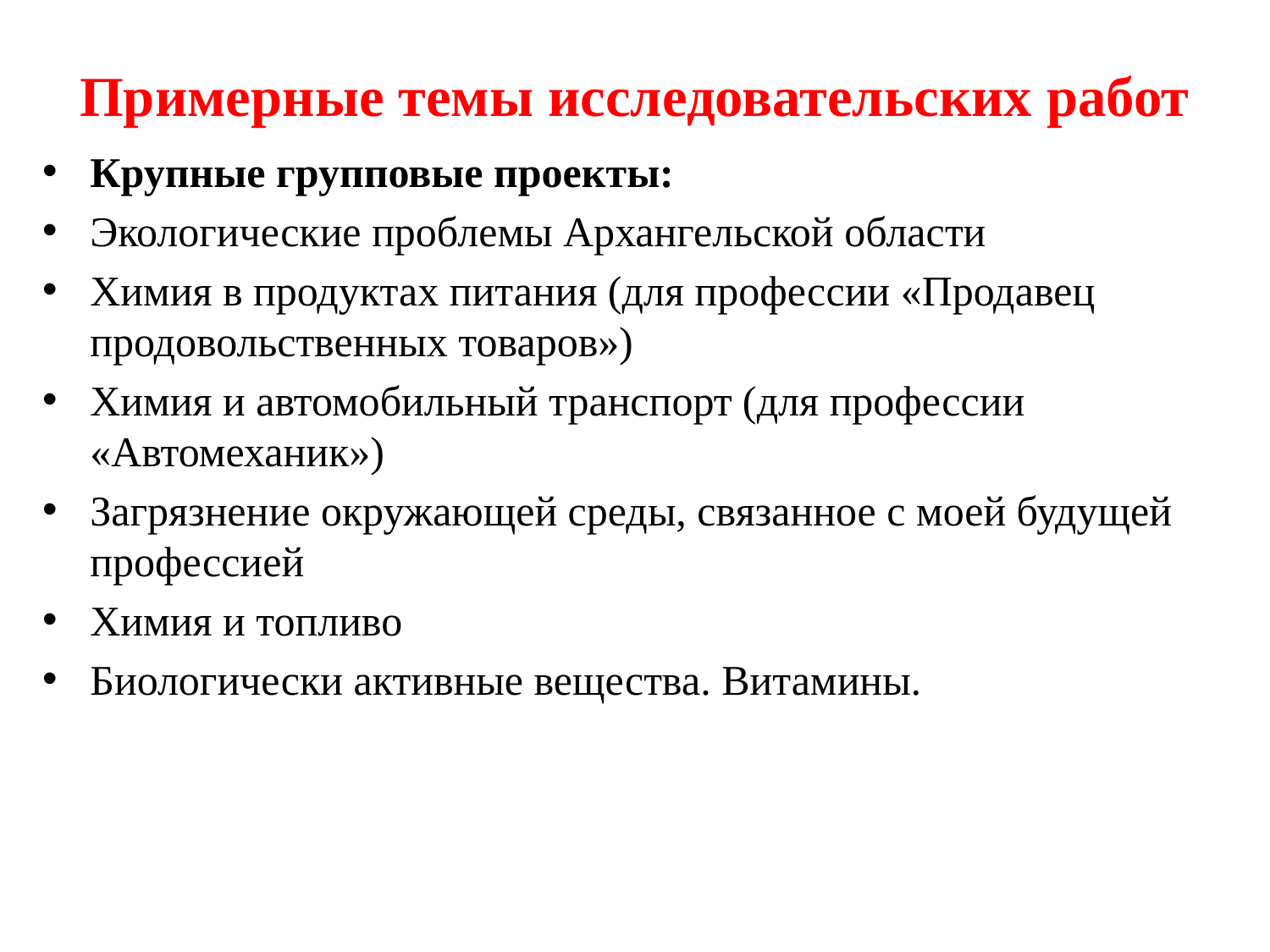

# Примерные темы исследовательских работ
Крупные групповые проекты:
Экологические проблемы Архангельской области
Химия в продуктах питания (для профессии «Продавец продовольственных товаров»)
Химия и автомобильный транспорт (для профессии «Автомеханик»)
Загрязнение окружающей среды, связанное с моей будущей профессией
Химия и топливо
Биологически активные вещества. Витамины.